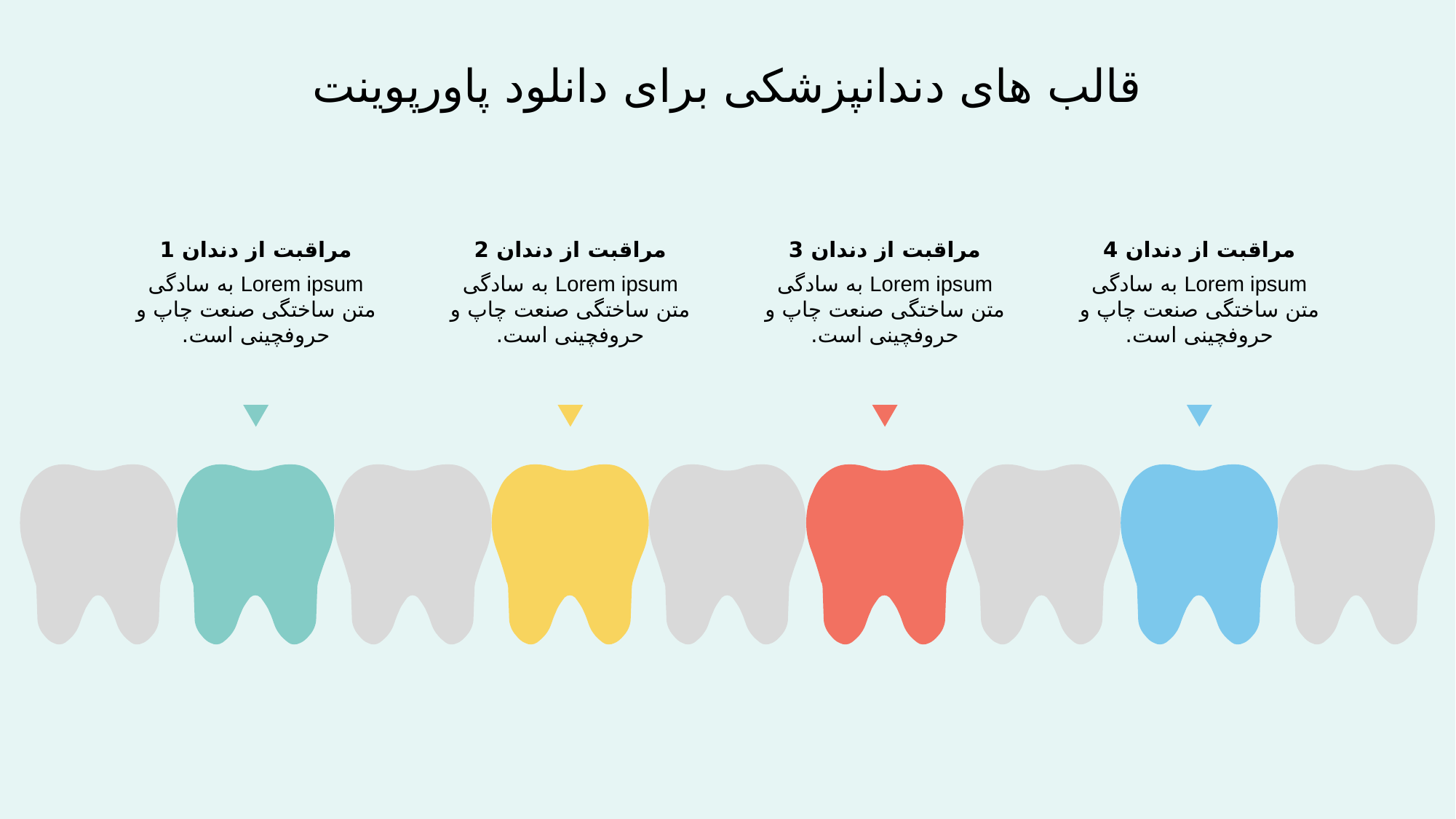

قالب های دندانپزشکی برای دانلود پاورپوینت
مراقبت از دندان 1
Lorem ipsum به سادگی متن ساختگی صنعت چاپ و حروفچینی است.
مراقبت از دندان 2
Lorem ipsum به سادگی متن ساختگی صنعت چاپ و حروفچینی است.
مراقبت از دندان 3
Lorem ipsum به سادگی متن ساختگی صنعت چاپ و حروفچینی است.
مراقبت از دندان 4
Lorem ipsum به سادگی متن ساختگی صنعت چاپ و حروفچینی است.